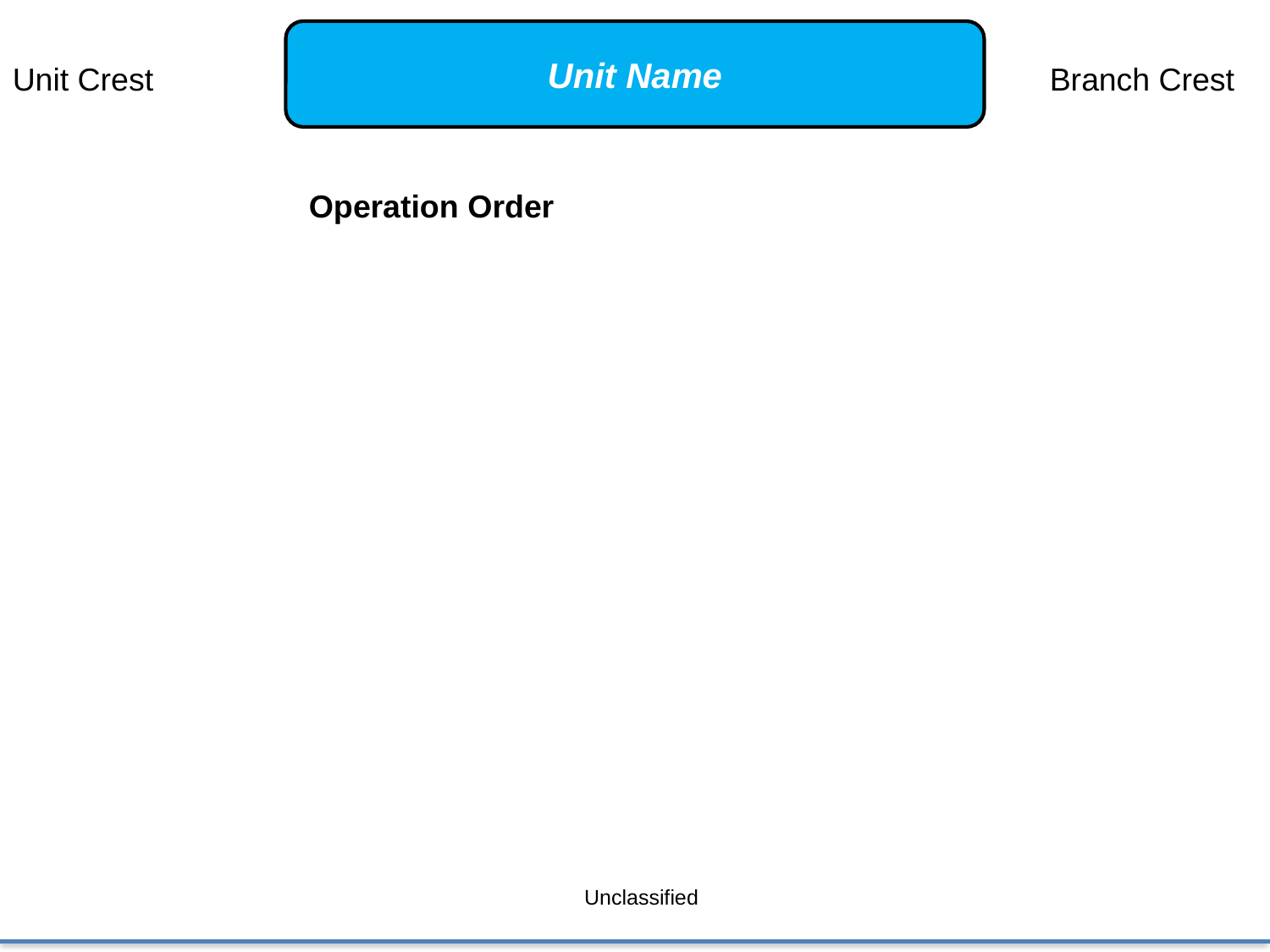

Unit Name
Unit Crest
Branch Crest
Operation Order

Unclassified